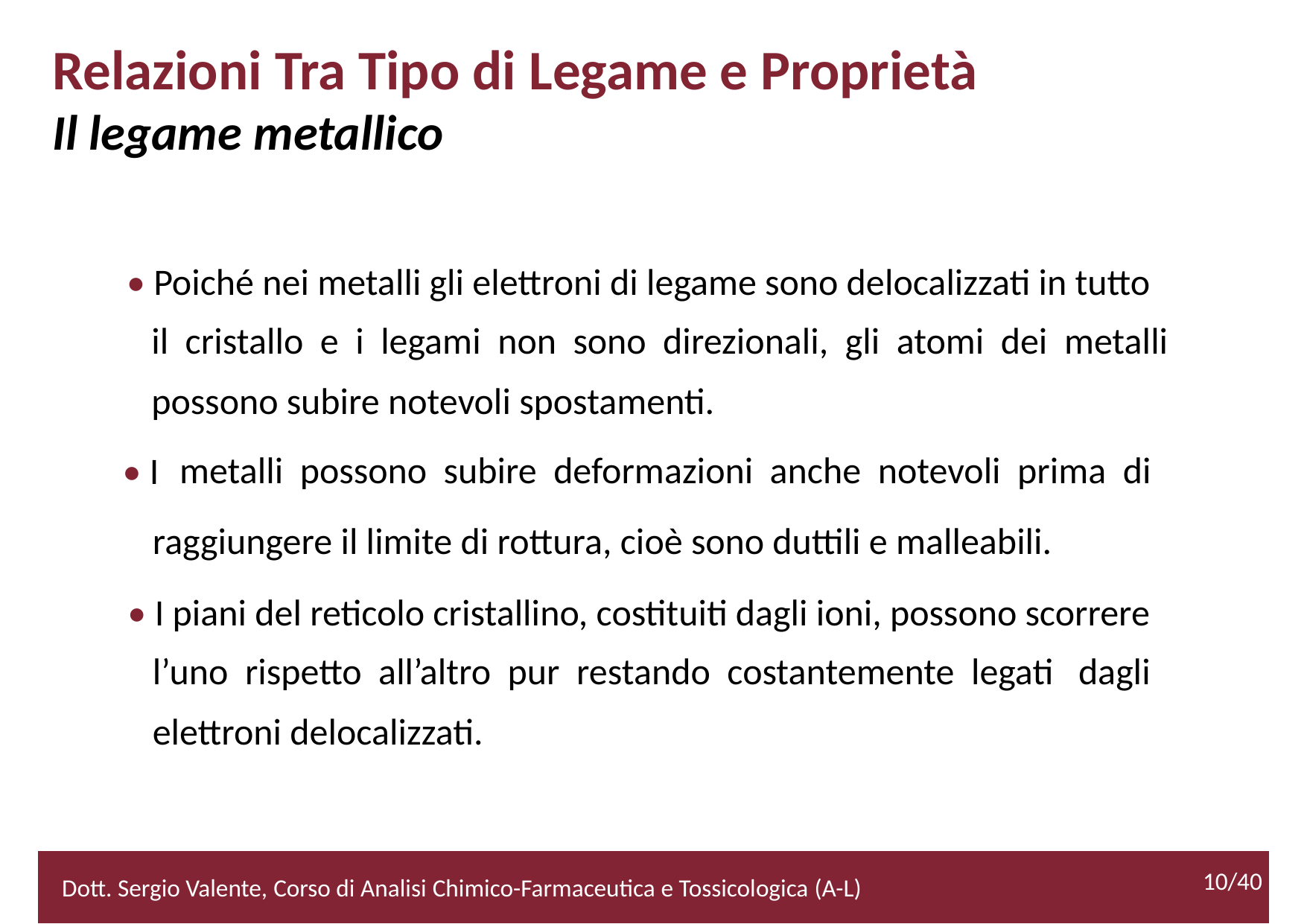

Relazioni Tra Tipo di Legame e Proprietà
Il legame metallico
• Poiché nei metalli gli elettroni di legame sono delocalizzati in tutto

	il  cristallo  e  i  legami  non  sono  direzionali,  gli  atomi  dei  metalli

	possono subire notevoli spostamenti.
• I
metalli  possono  subire  deformazioni  anche  notevoli  prima  di
		raggiungere il limite di rottura, cioè sono duttili e malleabili.

• I piani del reticolo cristallino, costituiti dagli ioni, possono scorrere

		l’uno  rispetto  all’altro  pur  restando  costantemente  legati   dagli

		elettroni delocalizzati.

			10/40

10/40
2/52
Dott. Sergio Valente, Corso di Analisi Chimico-Farmaceutica e Tossicologica (A-L)